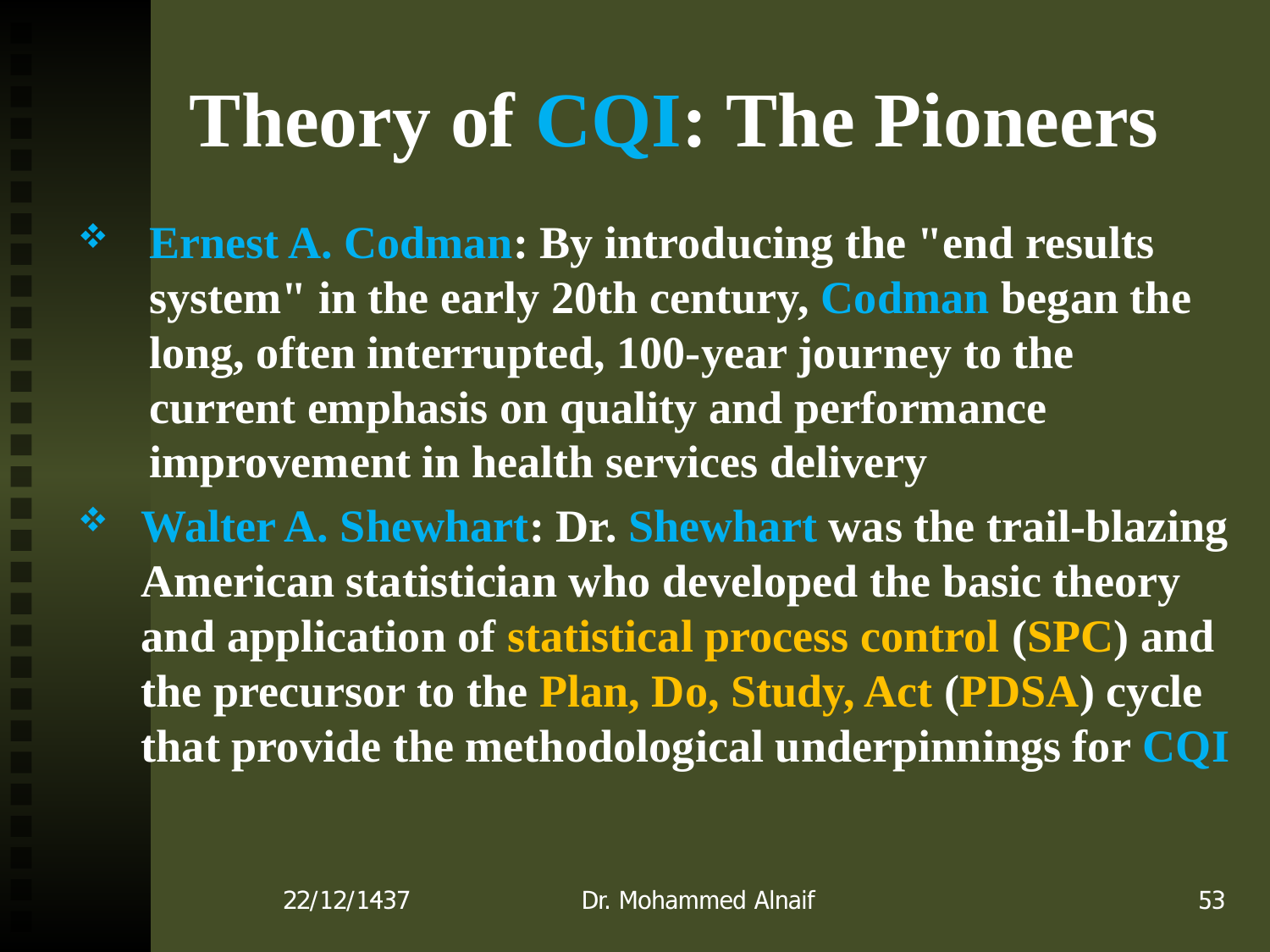

# Theory of CQI: The Pioneers
Ernest A. Codman: By introducing the "end results system" in the early 20th century, Codman began the long, often interrupted, 100-year jour­ney to the current emphasis on quality and performance improvement in health services delivery
Walter A. Shewhart: Dr. Shewhart was the trail-blazing American statistician who developed the basic theory and application of statistical process control (SPC) and the precursor to the Plan, Do, Study, Act (PDSA) cycle that provide the methodological underpinnings for CQI
22/12/1437
Dr. Mohammed Alnaif
53